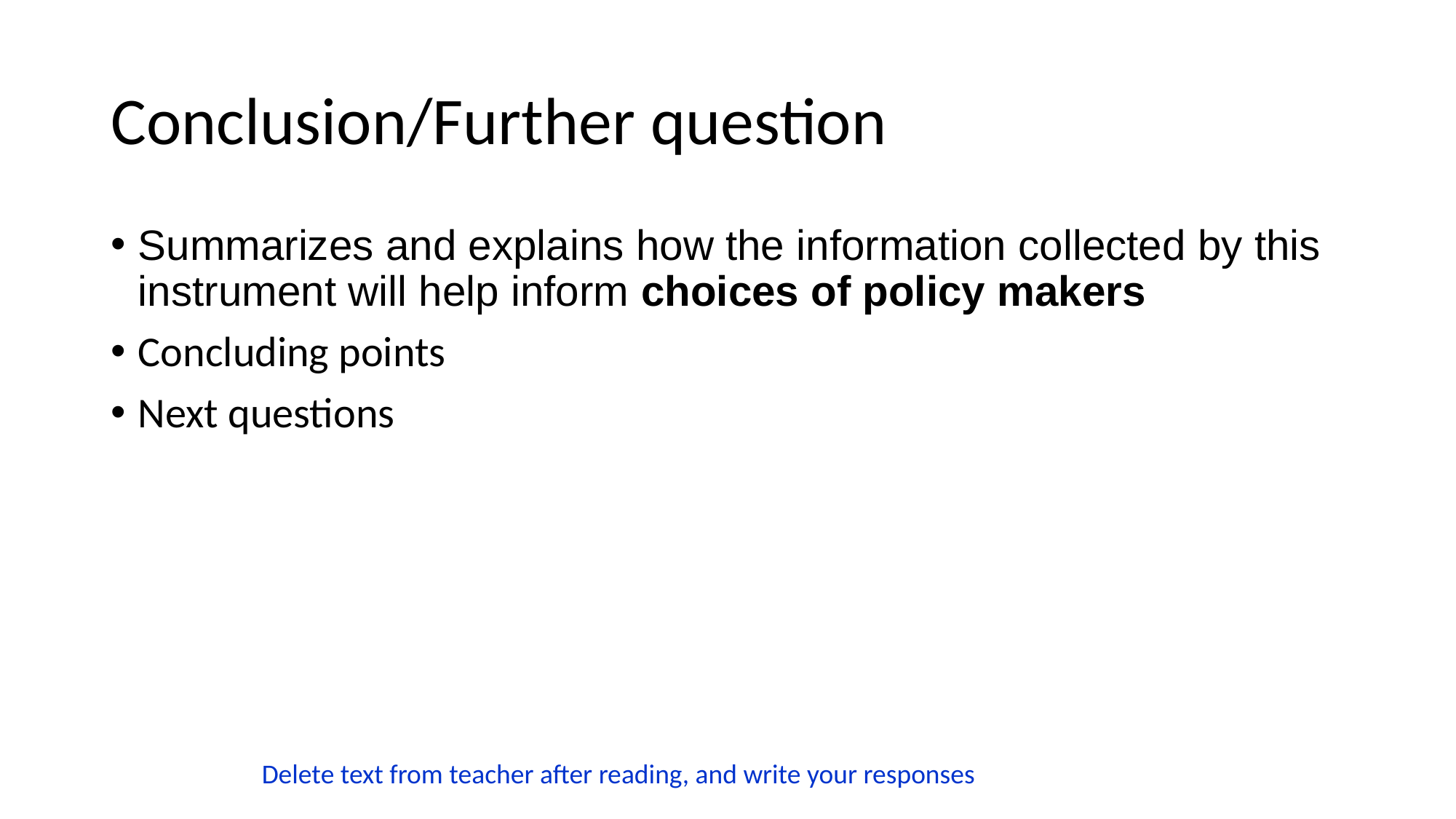

# Conclusion/Further question
Summarizes and explains how the information collected by this instrument will help inform choices of policy makers
Concluding points
Next questions
Delete text from teacher after reading, and write your responses